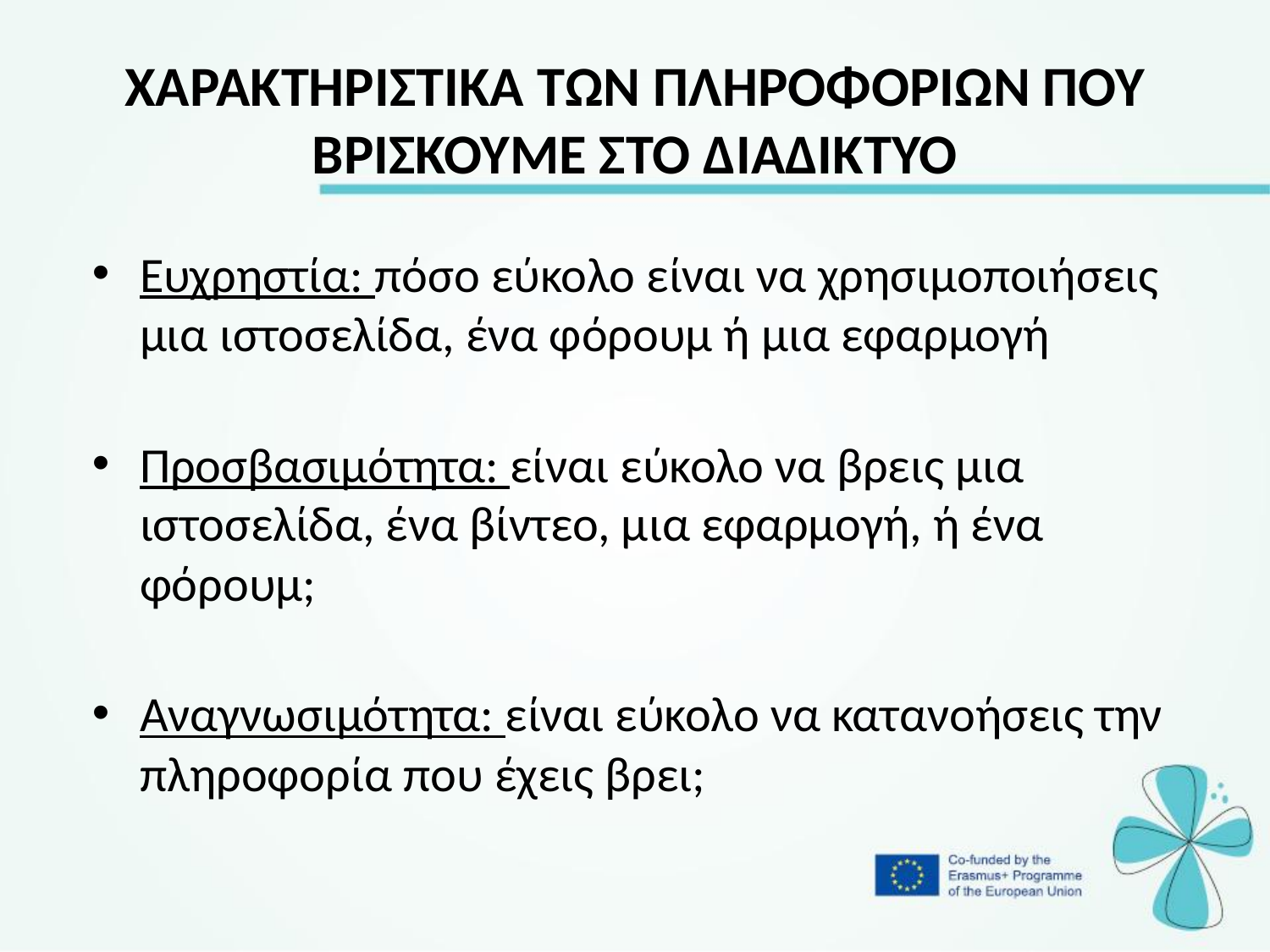

# ΧΑΡΑΚΤΗΡΙΣΤΙΚΑ ΤΩΝ ΠΛΗΡΟΦΟΡΙΩΝ ΠΟΥ ΒΡΙΣΚΟΥΜΕ ΣΤΟ ΔΙΑΔΙΚΤΥΟ
Ευχρηστία: πόσο εύκολο είναι να χρησιμοποιήσεις μια ιστοσελίδα, ένα φόρουμ ή μια εφαρμογή

Προσβασιμότητα: είναι εύκολο να βρεις μια ιστοσελίδα, ένα βίντεο, μια εφαρμογή, ή ένα φόρουμ;

Αναγνωσιμότητα: είναι εύκολο να κατανοήσεις την πληροφορία που έχεις βρει;